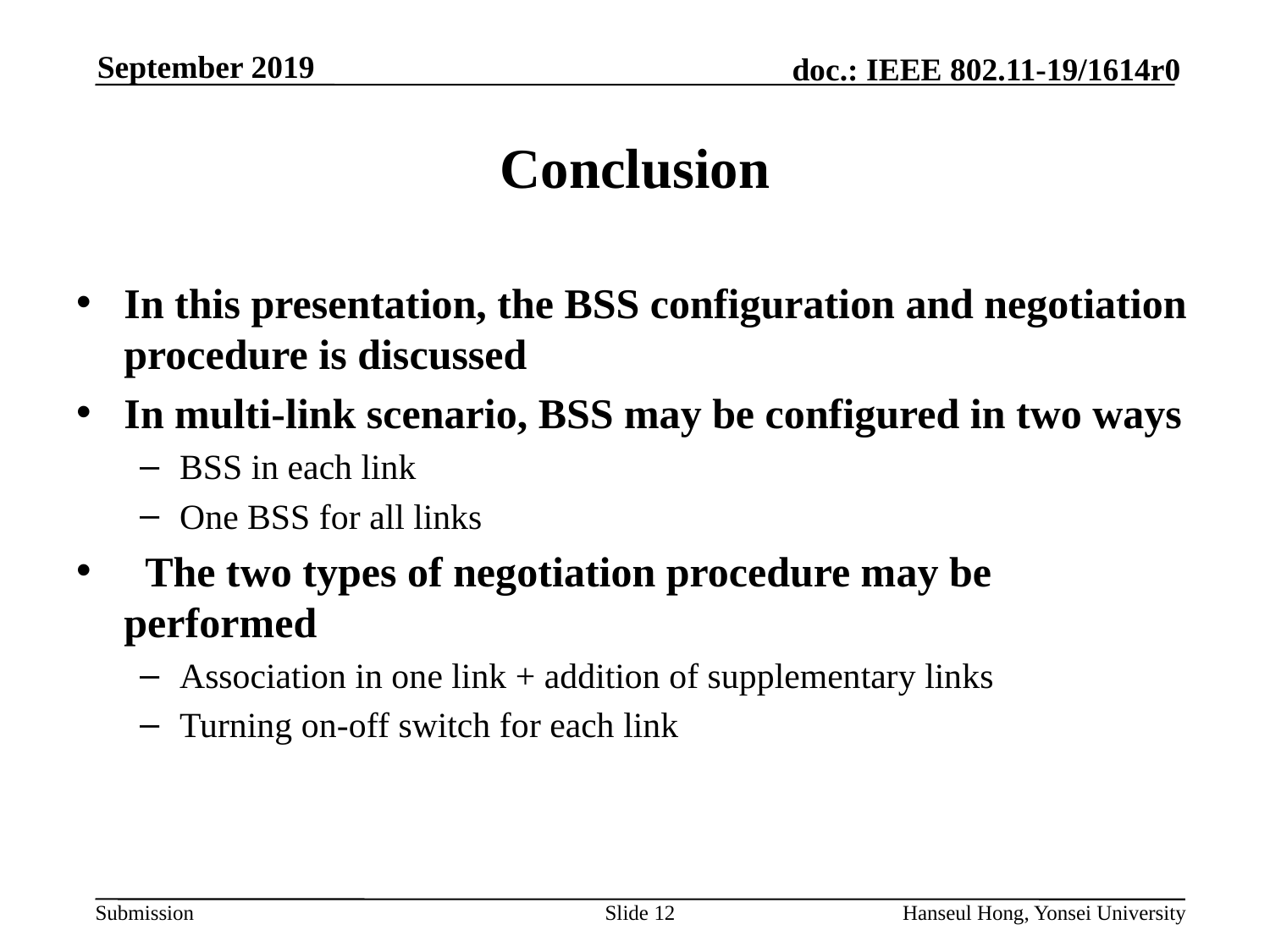

# Conclusion
In this presentation, the BSS configuration and negotiation procedure is discussed
In multi-link scenario, BSS may be configured in two ways
BSS in each link
One BSS for all links
  The two types of negotiation procedure may be performed
Association in one link + addition of supplementary links
Turning on-off switch for each link